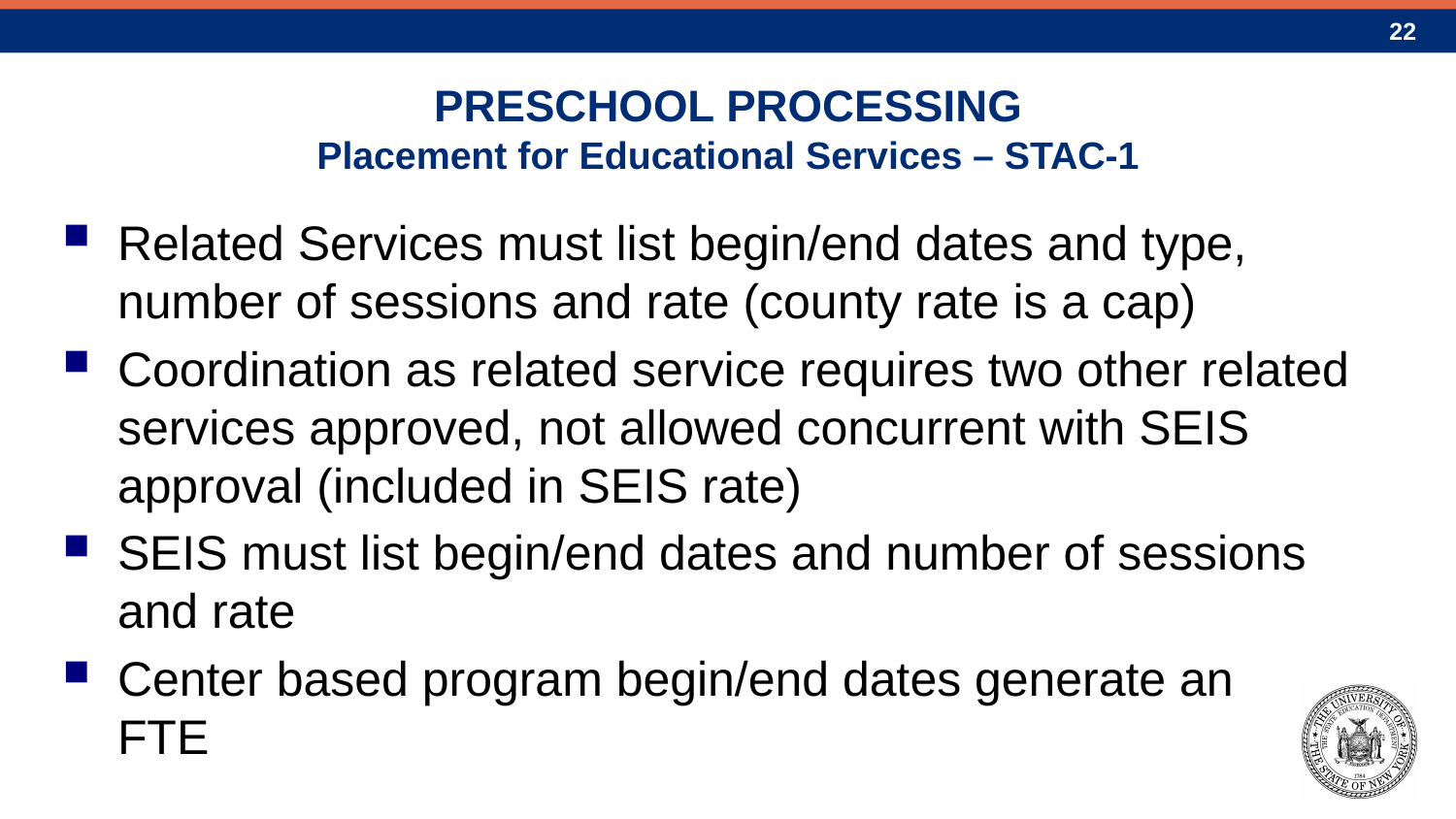

# PRESCHOOL PROCESSING Placement for Educational Services – STAC-1
Related Services must list begin/end dates and type, number of sessions and rate (county rate is a cap)
Coordination as related service requires two other related services approved, not allowed concurrent with SEIS approval (included in SEIS rate)
SEIS must list begin/end dates and number of sessions and rate
Center based program begin/end dates generate an      FTE